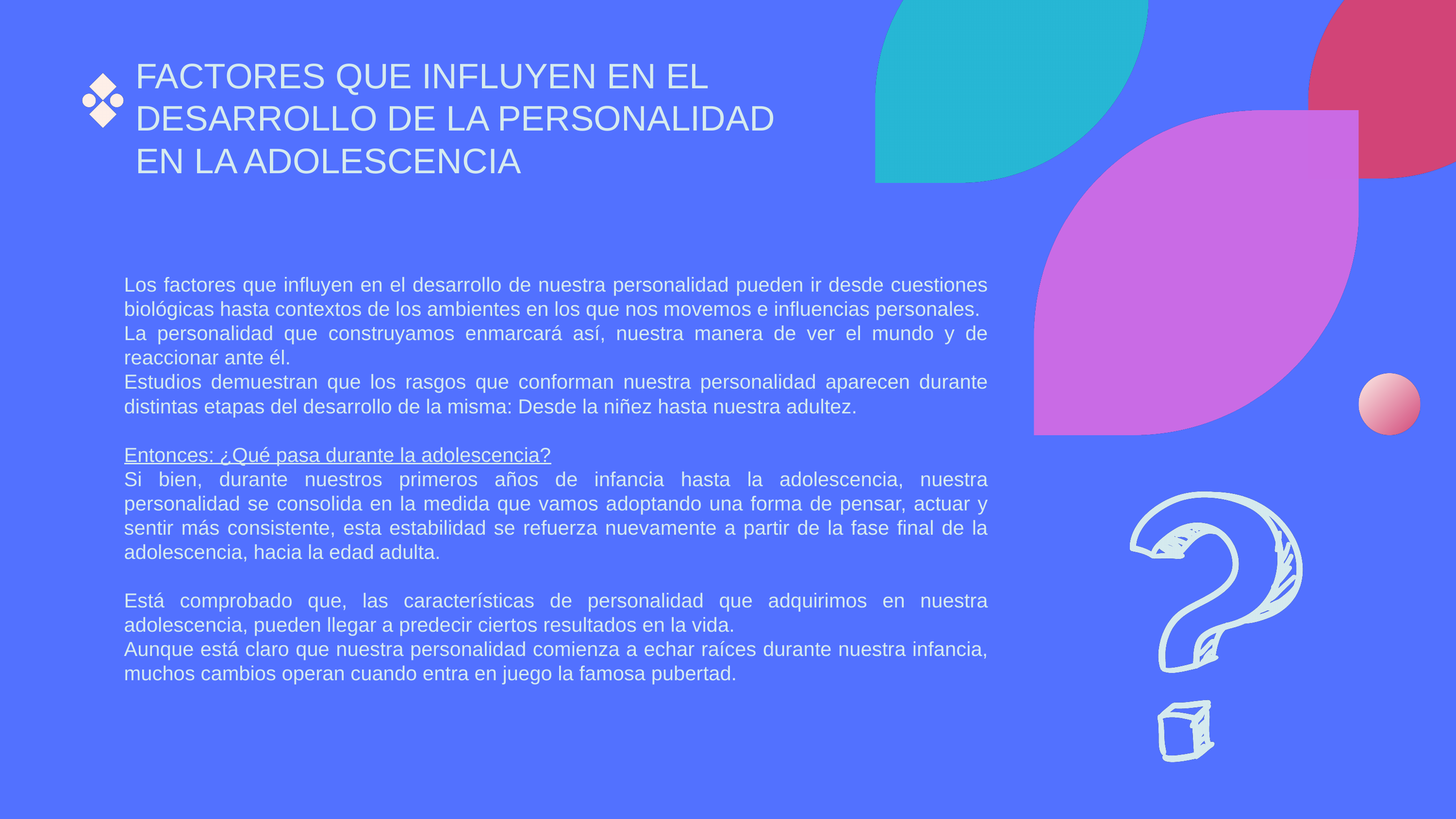

FACTORES QUE INFLUYEN EN EL DESARROLLO DE LA PERSONALIDAD EN LA ADOLESCENCIA

Los factores que influyen en el desarrollo de nuestra personalidad pueden ir desde cuestiones biológicas hasta contextos de los ambientes en los que nos movemos e influencias personales.
La personalidad que construyamos enmarcará así, nuestra manera de ver el mundo y de reaccionar ante él.
Estudios demuestran que los rasgos que conforman nuestra personalidad aparecen durante distintas etapas del desarrollo de la misma: Desde la niñez hasta nuestra adultez.

Entonces: ¿Qué pasa durante la adolescencia?
Si bien, durante nuestros primeros años de infancia hasta la adolescencia, nuestra personalidad se consolida en la medida que vamos adoptando una forma de pensar, actuar y sentir más consistente, esta estabilidad se refuerza nuevamente a partir de la fase final de la adolescencia, hacia la edad adulta.

Está comprobado que, las características de personalidad que adquirimos en nuestra adolescencia, pueden llegar a predecir ciertos resultados en la vida.
Aunque está claro que nuestra personalidad comienza a echar raíces durante nuestra infancia, muchos cambios operan cuando entra en juego la famosa pubertad.